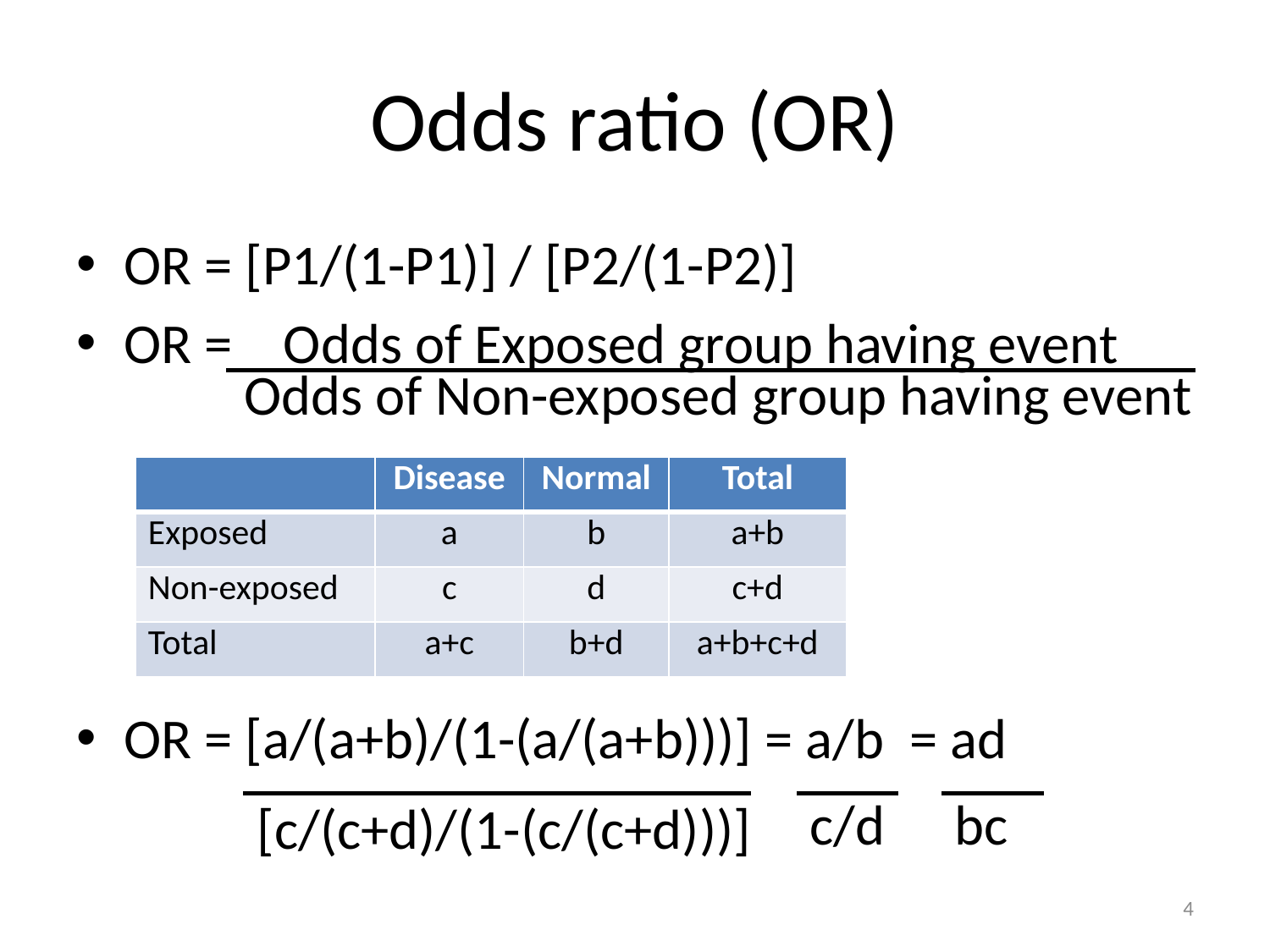

# Odds ratio (OR)
OR = [P1/(1-P1)] / [P2/(1-P2)]
OR =    Odds of Exposed group having event

OR = [a/(a+b)/(1-(a/(a+b)))] = a/b  = ad
Odds of Non-exposed group having event
|  | Disease | Normal | Total |
| --- | --- | --- | --- |
| Exposed | a | b | a+b |
| Non-exposed | c | d | c+d |
| Total | a+c | b+d | a+b+c+d |
c/d
bc
 [c/(c+d)/(1-(c/(c+d)))]
4